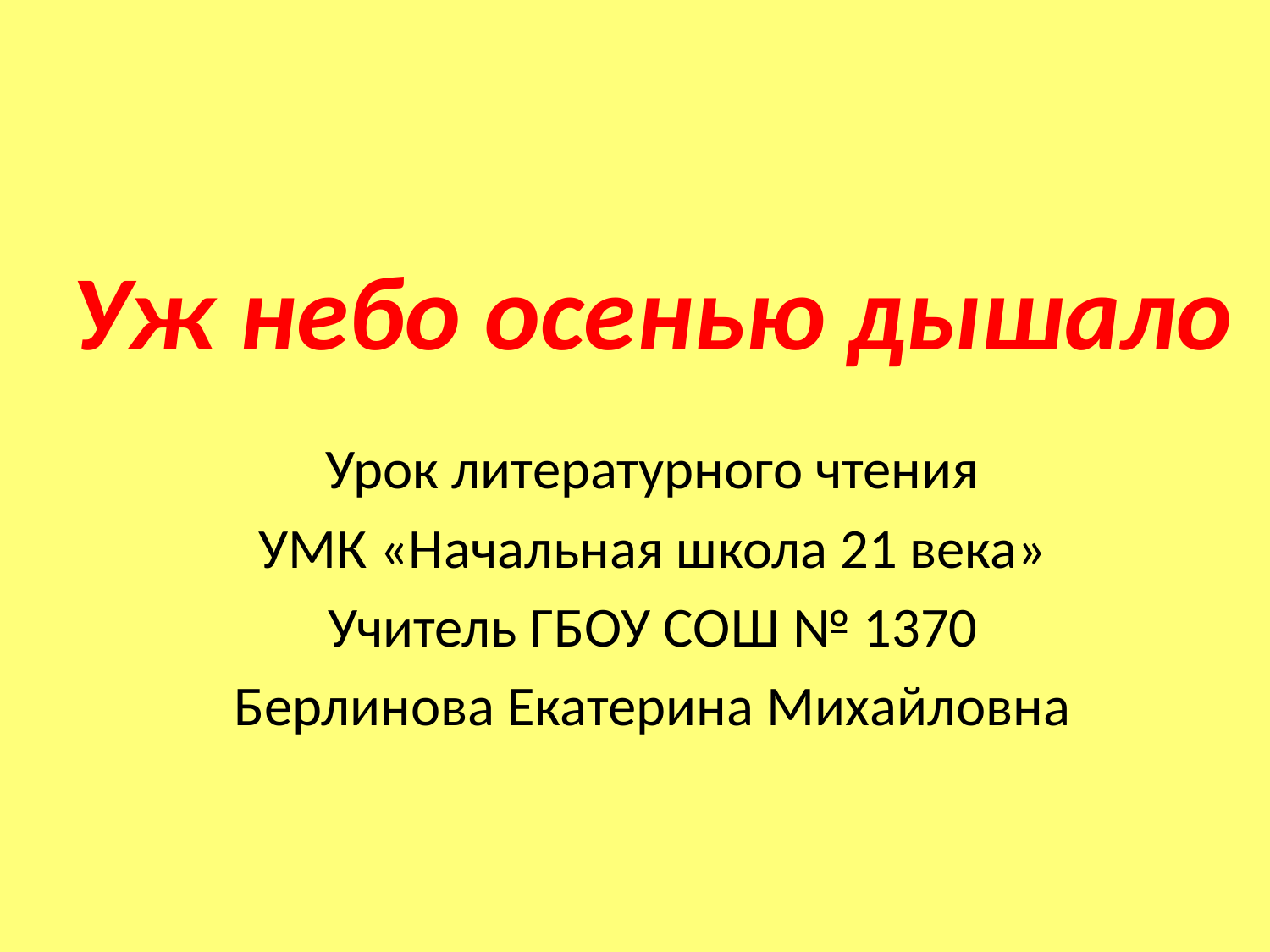

# Уж небо осенью дышало
Урок литературного чтения
УМК «Начальная школа 21 века»
Учитель ГБОУ СОШ № 1370
Берлинова Екатерина Михайловна